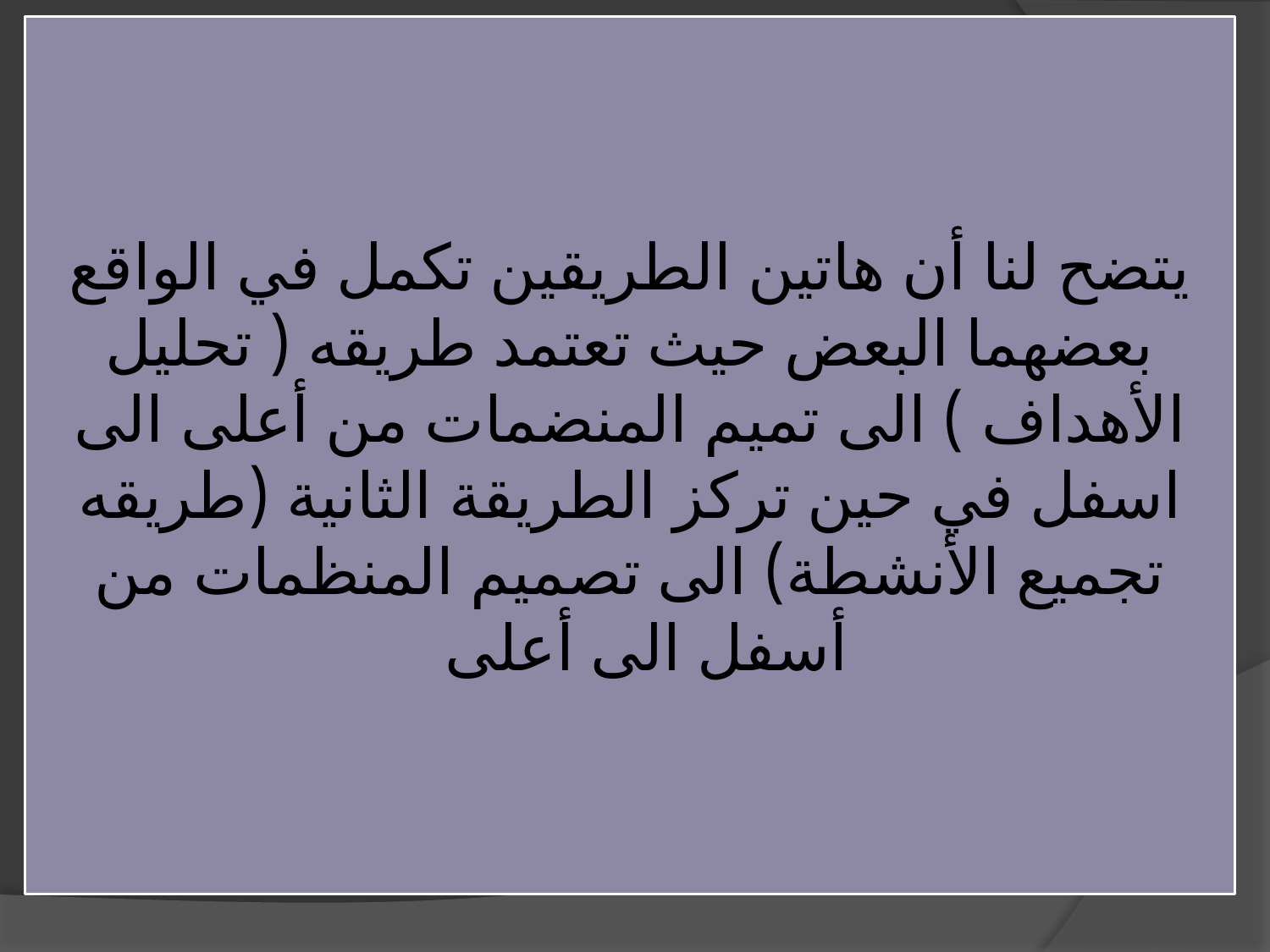

# يتضح لنا أن هاتين الطريقين تكمل في الواقع بعضهما البعض حيث تعتمد طريقه ( تحليل الأهداف ) الى تميم المنضمات من أعلى الى اسفل في حين تركز الطريقة الثانية (طريقه تجميع الأنشطة) الى تصميم المنظمات من أسفل الى أعلى